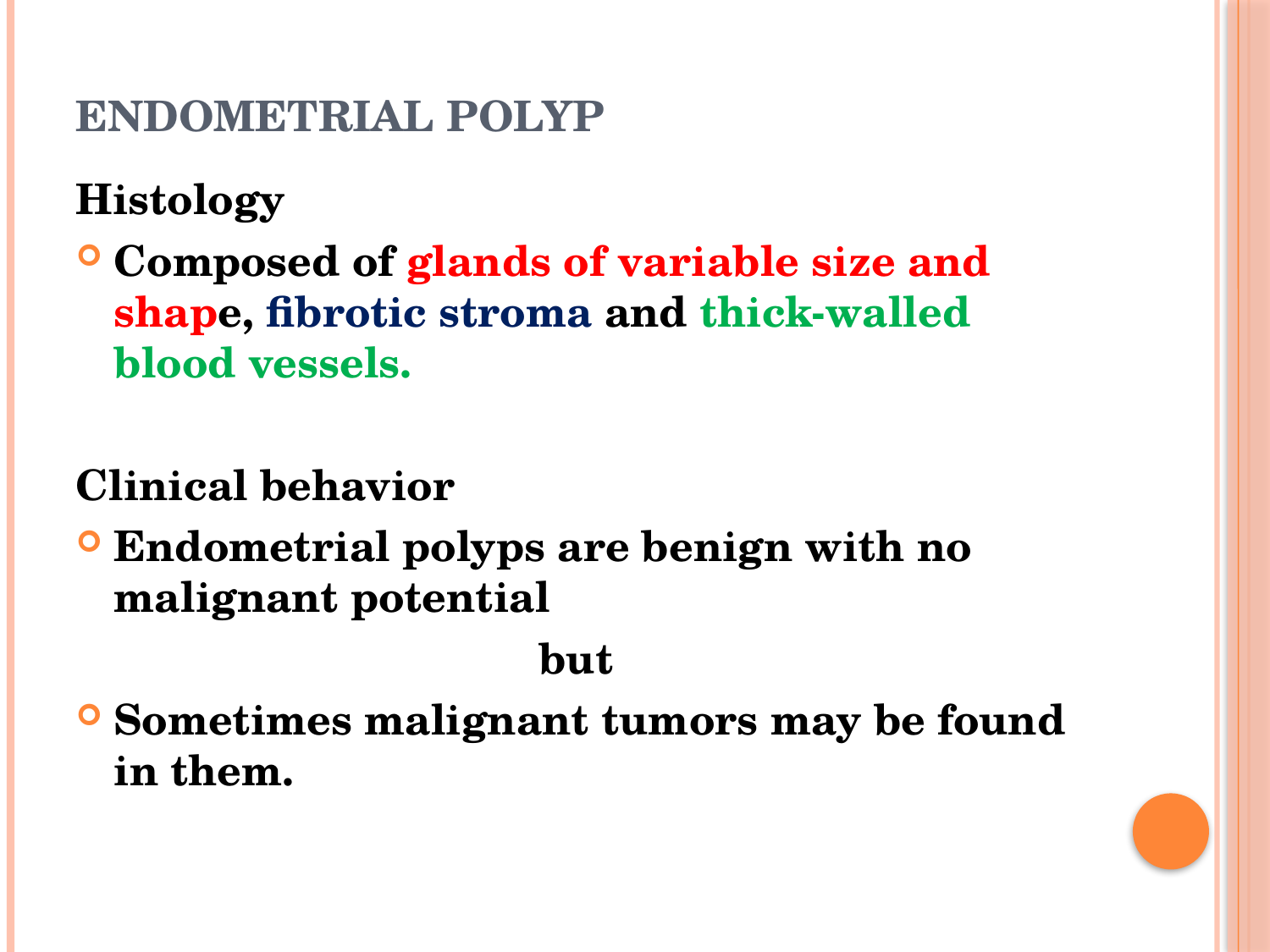

# Endometrial polyp
Histology
Composed of glands of variable size and shape, fibrotic stroma and thick-walled blood vessels.

Clinical behavior
Endometrial polyps are benign with no malignant potential
but
Sometimes malignant tumors may be found in them.